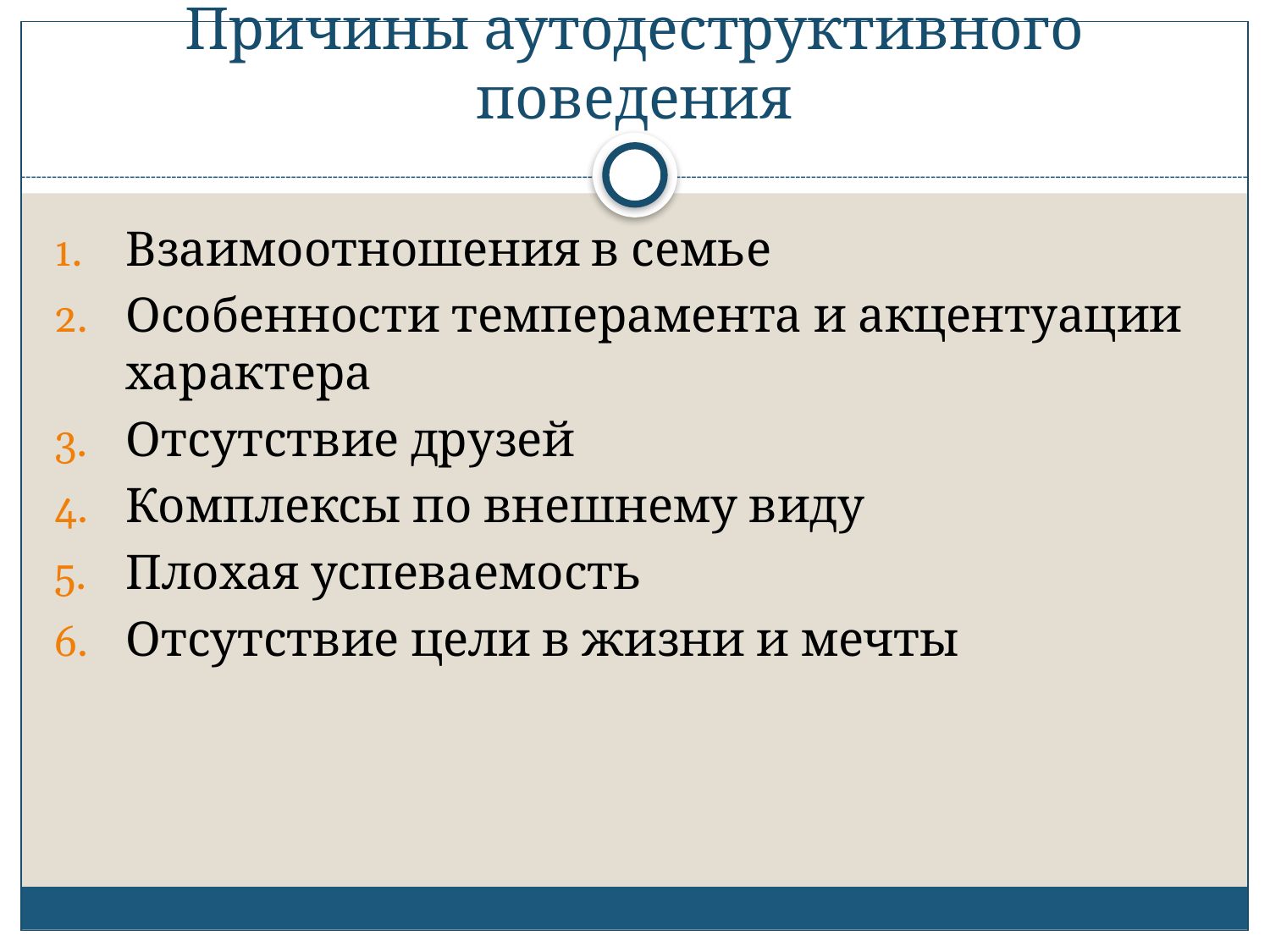

# Причины аутодеструктивного поведения
Взаимоотношения в семье
Особенности темперамента и акцентуации характера
Отсутствие друзей
Комплексы по внешнему виду
Плохая успеваемость
Отсутствие цели в жизни и мечты